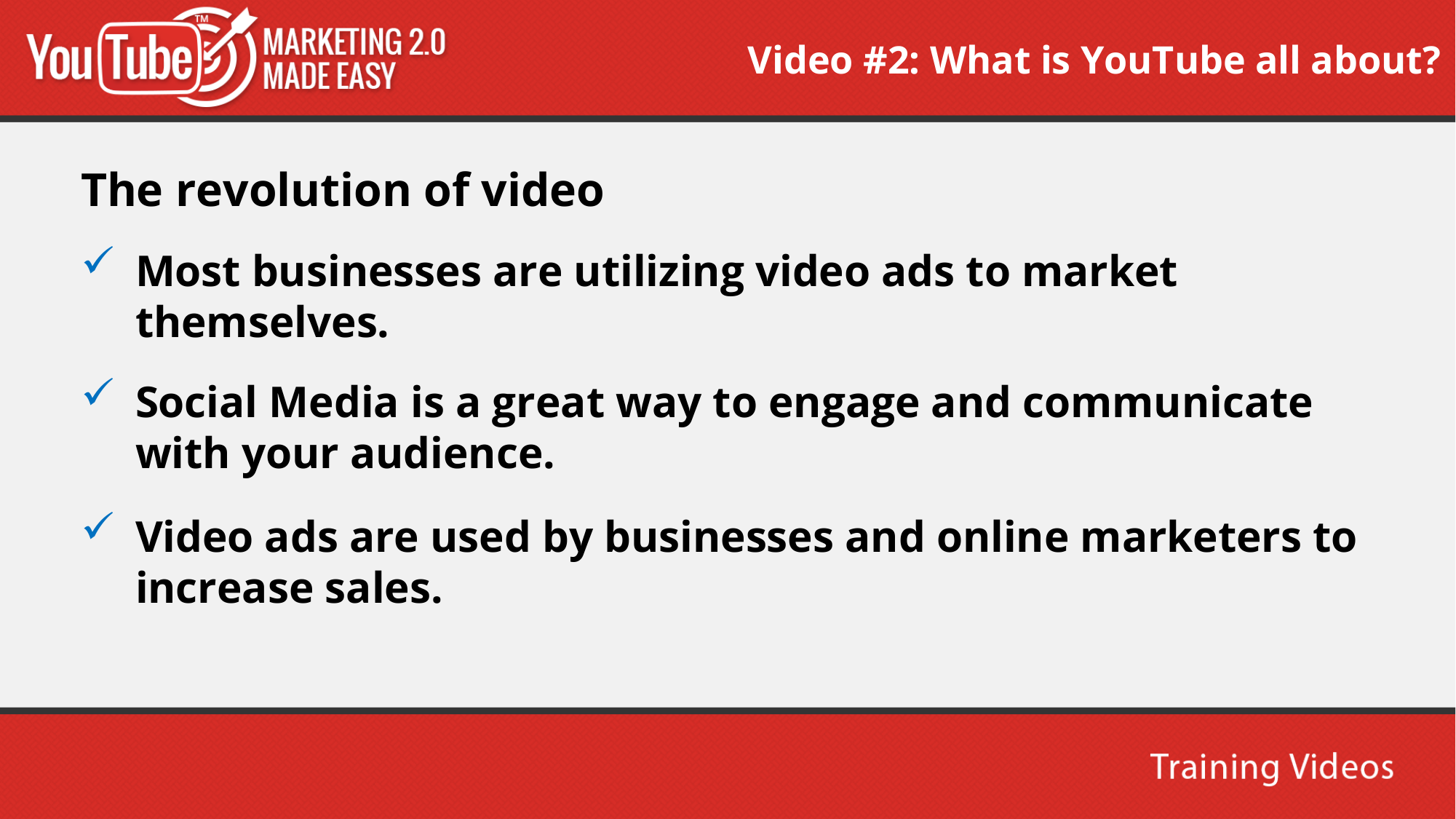

Video #2: What is YouTube all about?
The revolution of video
Most businesses are utilizing video ads to market themselves.
Social Media is a great way to engage and communicate with your audience.
Video ads are used by businesses and online marketers to increase sales.